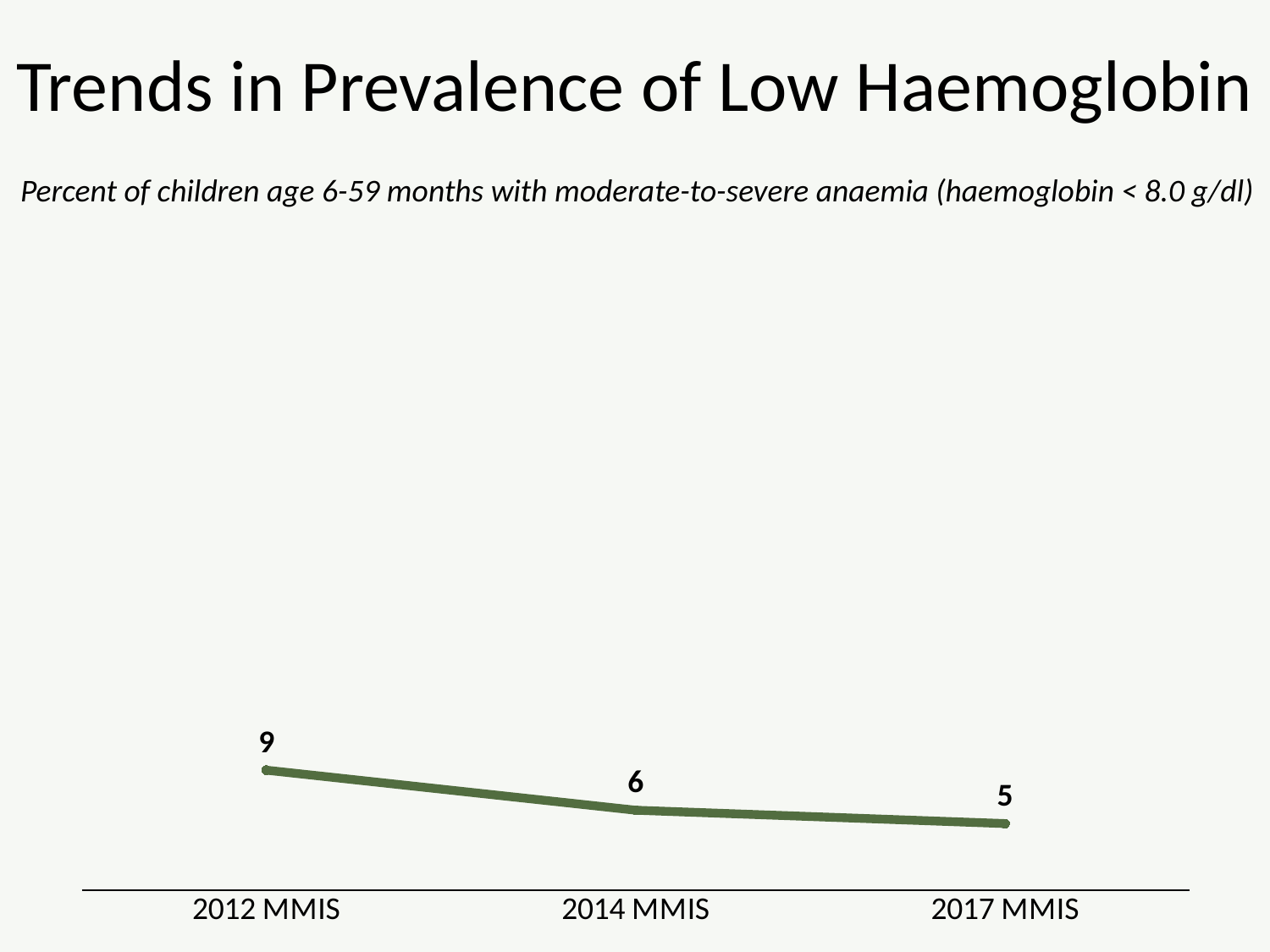

# Trends in Prevalence of Low Haemoglobin
Percent of children age 6-59 months with moderate-to-severe anaemia (haemoglobin < 8.0 g/dl)

### Chart

| Category | Series 1 |
|---|---|
| 2012 MMIS | 9.0 |
| 2014 MMIS | 6.0 |
| 2017 MMIS | 5.0 |